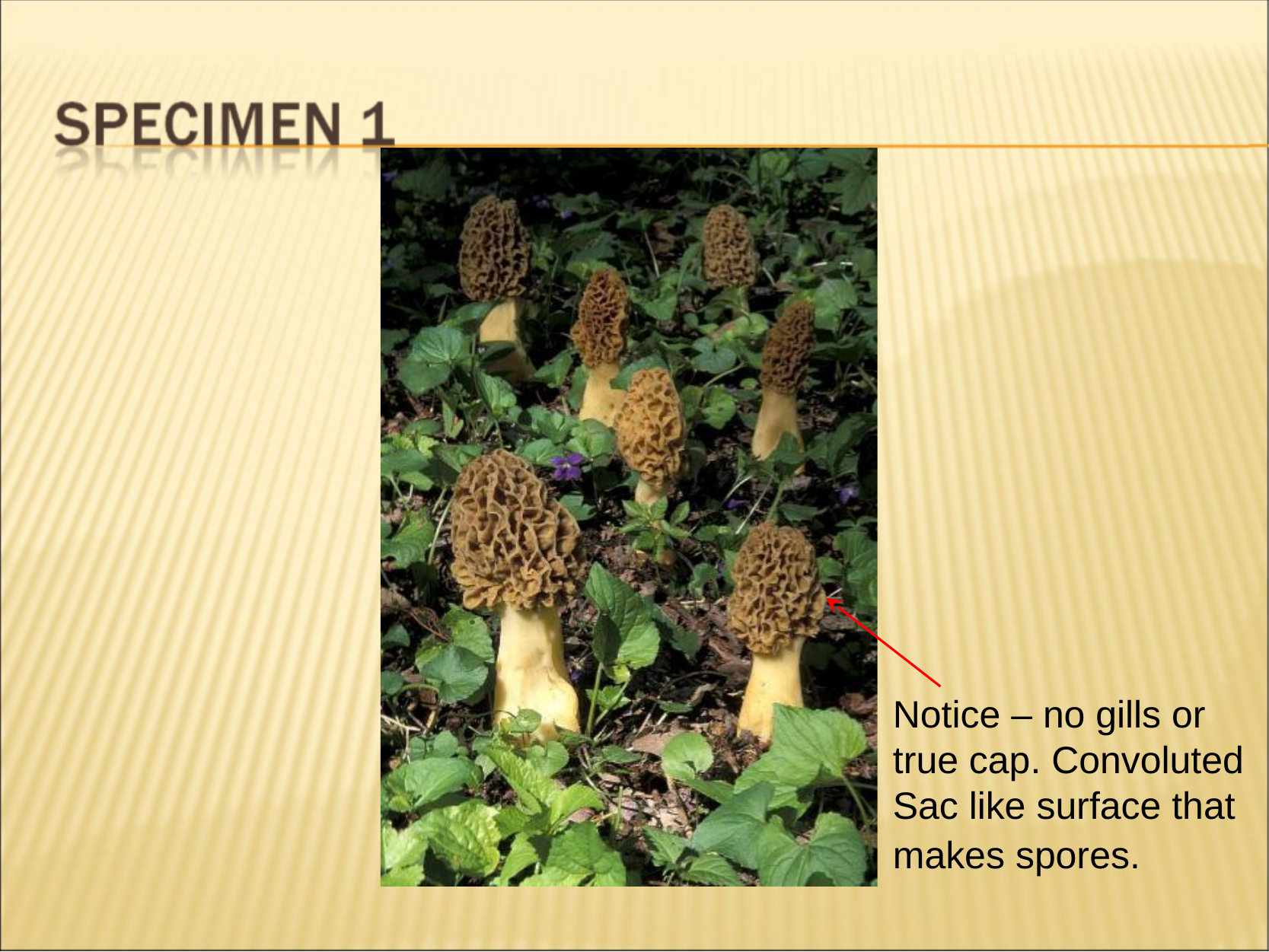

Notice – no gills or true cap. Convoluted Sac like surface that makes spores.